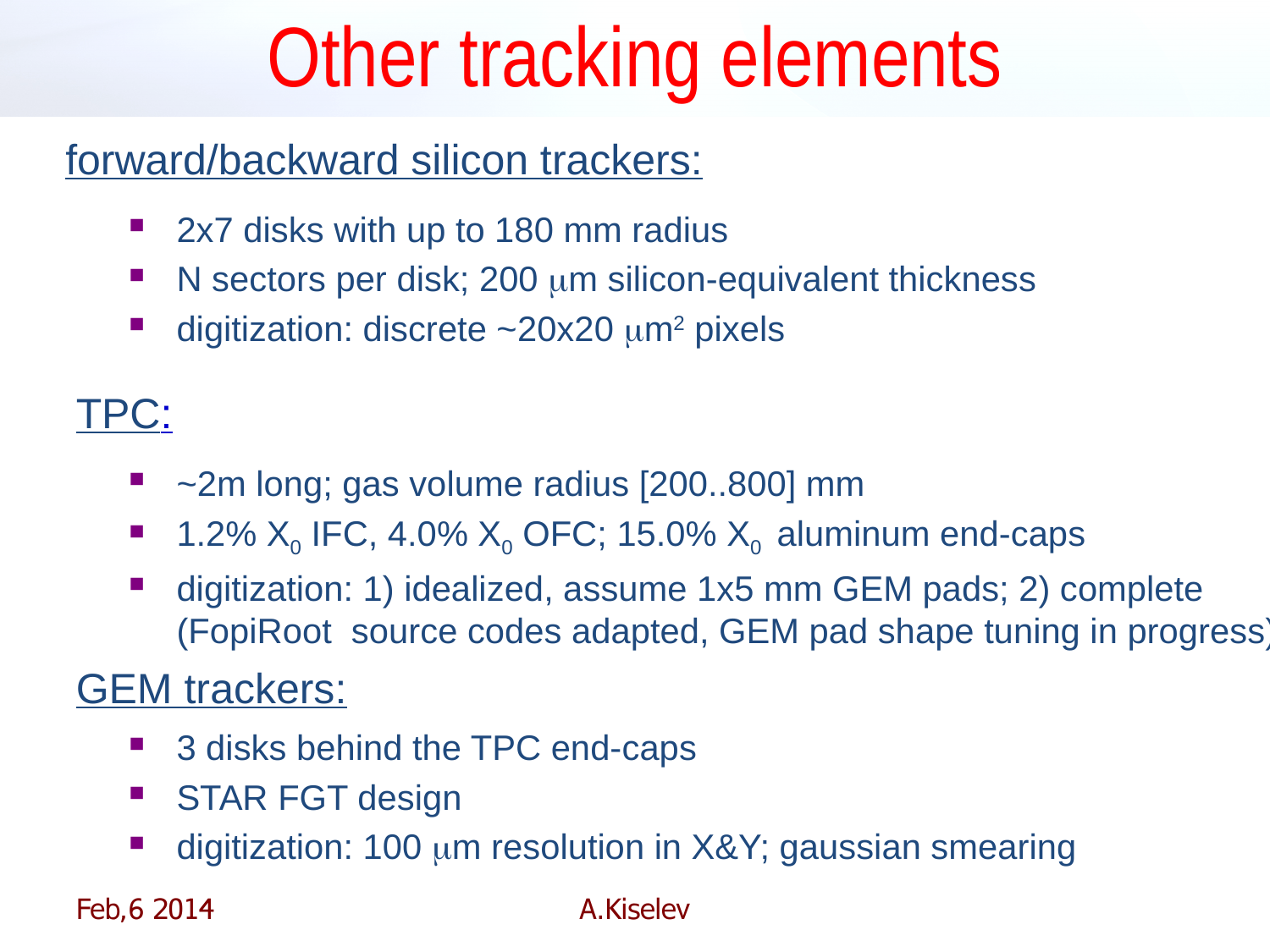

# Other tracking elements
forward/backward silicon trackers:
2x7 disks with up to 180 mm radius
N sectors per disk; 200 μm silicon-equivalent thickness
digitization: discrete ~20x20 μm2 pixels
TPC:
~2m long; gas volume radius [200..800] mm
1.2% X0 IFC, 4.0% X0 OFC; 15.0% X0  aluminum end-caps
digitization: 1) idealized, assume 1x5 mm GEM pads; 2) complete (FopiRoot  source codes adapted, GEM pad shape tuning in progress)
GEM trackers:
3 disks behind the TPC end-caps
STAR FGT design
digitization: 100 μm resolution in X&Y; gaussian smearing
Feb,6 2014
A.Kiselev